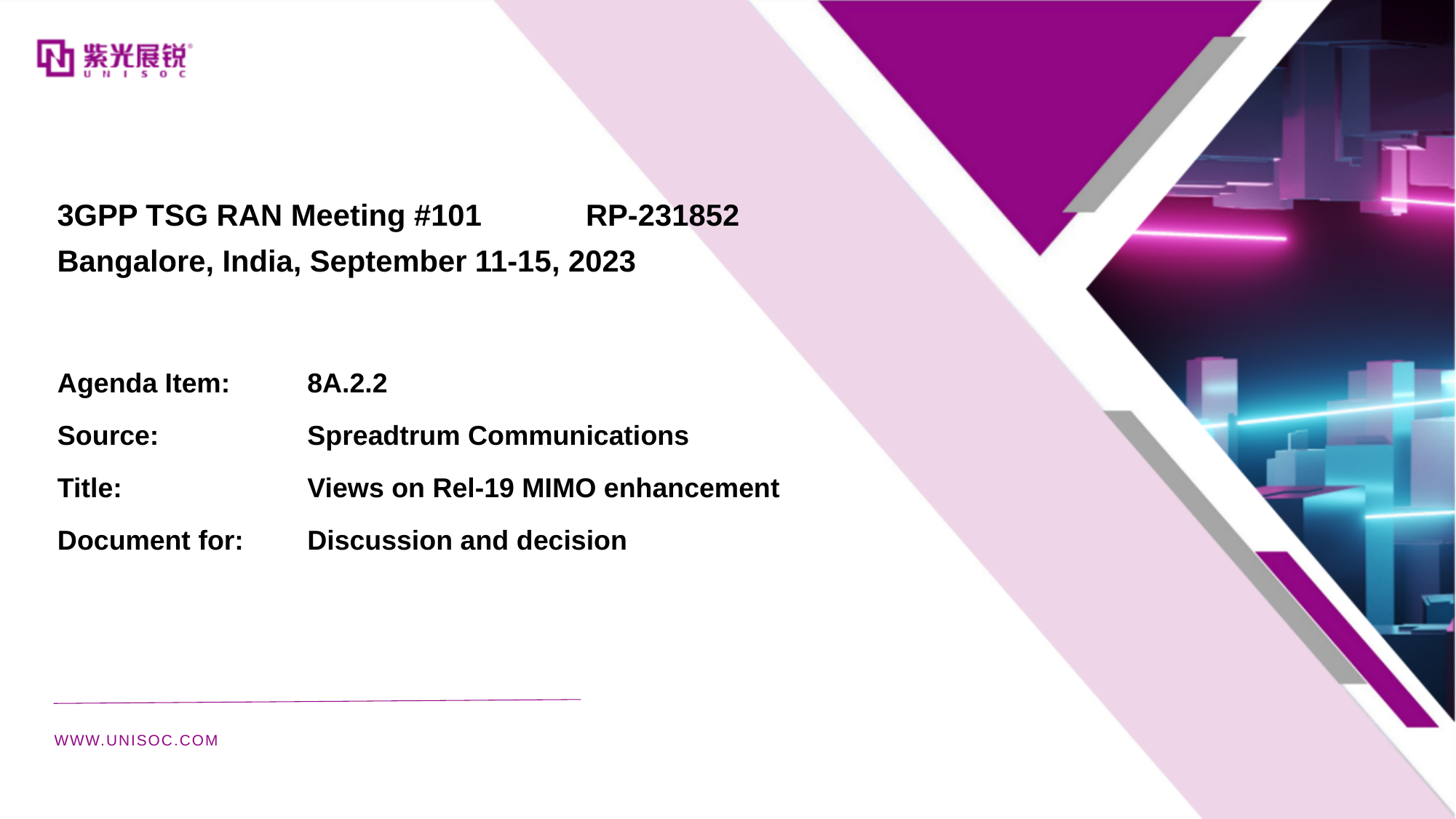

3GPP TSG RAN Meeting #101 	           RP-231852
Bangalore, India, September 11-15, 2023
| Agenda Item: | 8A.2.2 |
| --- | --- |
| Source: | Spreadtrum Communications |
| Title: | Views on Rel-19 MIMO enhancement |
| Document for: | Discussion and decision |
WWW.UNISOC.COM